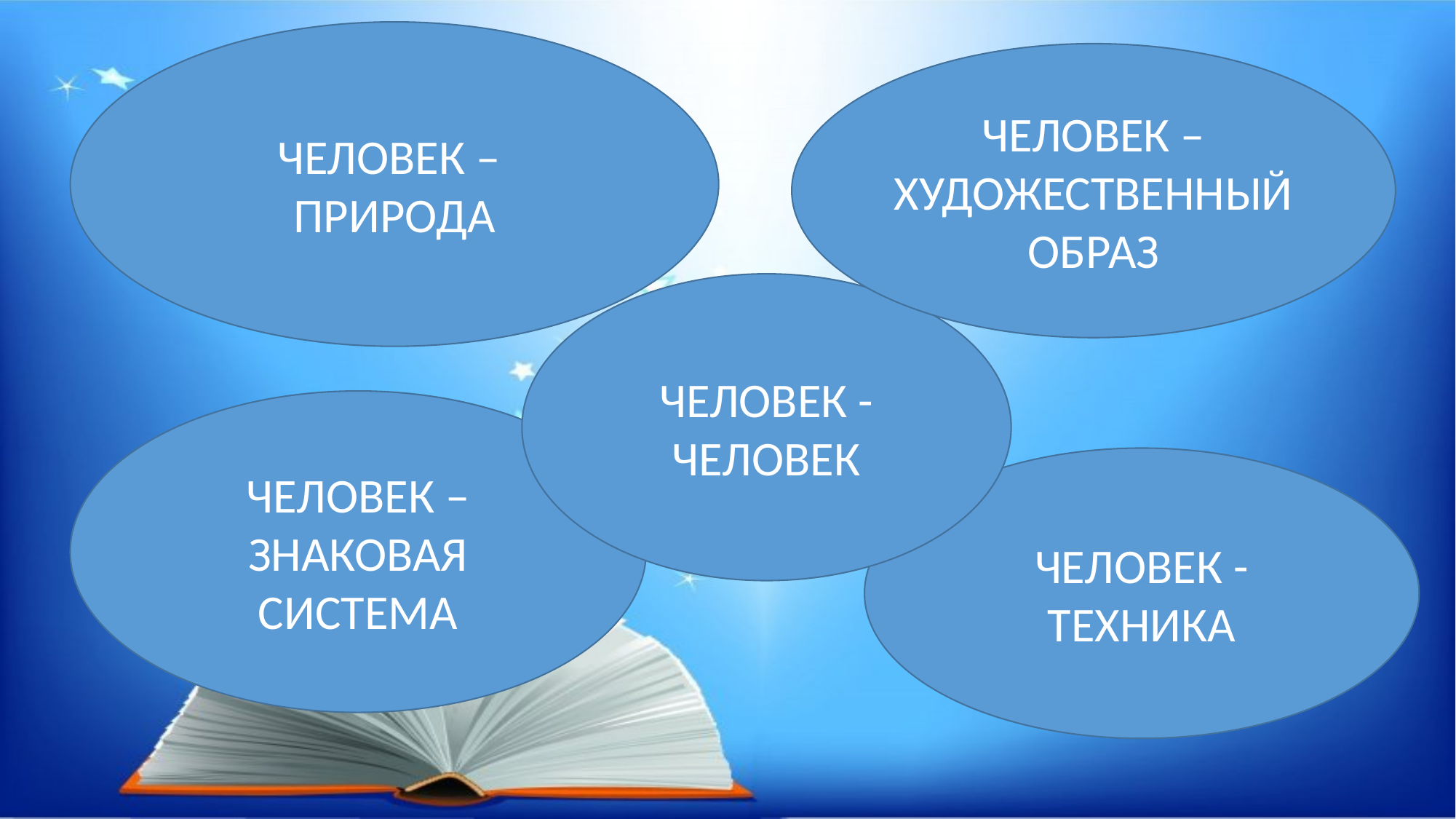

ЧЕЛОВЕК –
ПРИРОДА
#
ЧЕЛОВЕК – ХУДОЖЕСТВЕННЫЙ
ОБРАЗ
ЧЕЛОВЕК - ЧЕЛОВЕК
ЧЕЛОВЕК – ЗНАКОВАЯ СИСТЕМА
ЧЕЛОВЕК - ТЕХНИКА